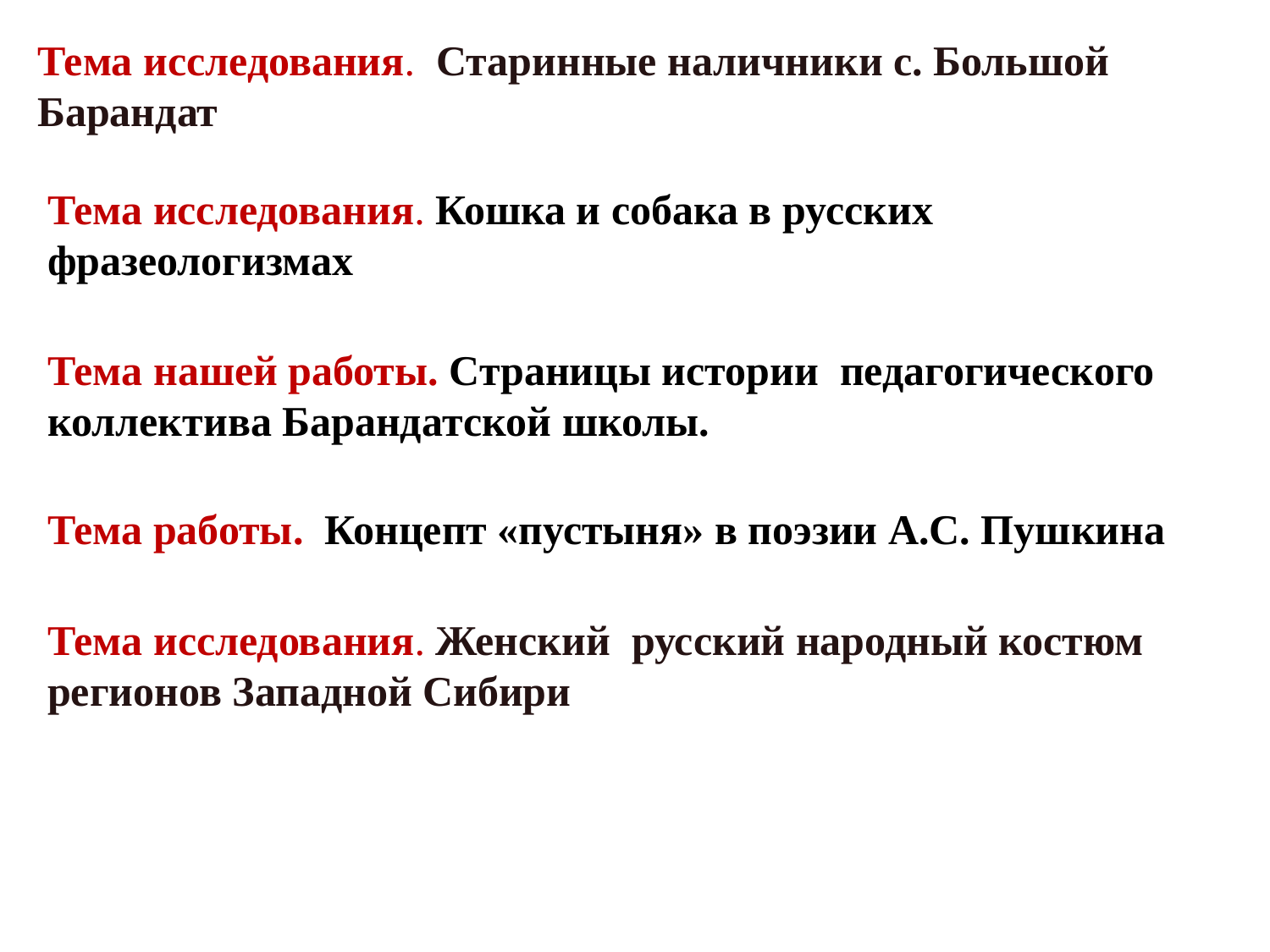

Тема исследования.  Старинные наличники с. Большой Барандат
Тема исследования. Кошка и собака в русских фразеологизмах
Тема нашей работы. Страницы истории  педагогического коллектива Барандатской школы.
Тема работы.  Концепт «пустыня» в поэзии А.С. Пушкина
Тема исследования. Женский  русский народный костюм  регионов Западной Сибири